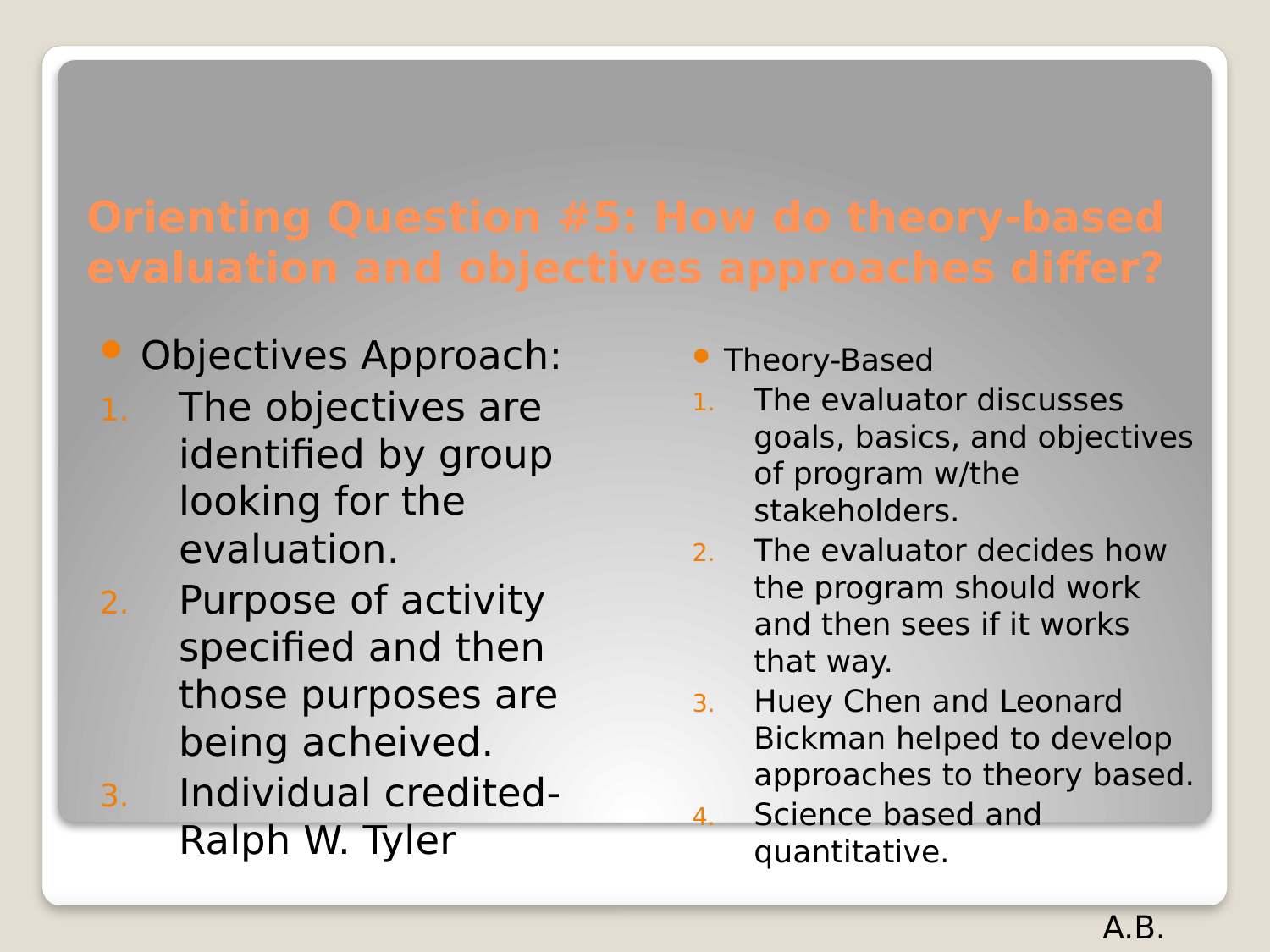

# Orienting Question #5: How do theory-based evaluation and objectives approaches differ?
Objectives Approach:
The objectives are identified by group looking for the evaluation.
Purpose of activity specified and then those purposes are being acheived.
Individual credited-Ralph W. Tyler
Theory-Based
The evaluator discusses goals, basics, and objectives of program w/the stakeholders.
The evaluator decides how the program should work and then sees if it works that way.
Huey Chen and Leonard Bickman helped to develop approaches to theory based.
Science based and quantitative.

A.B.